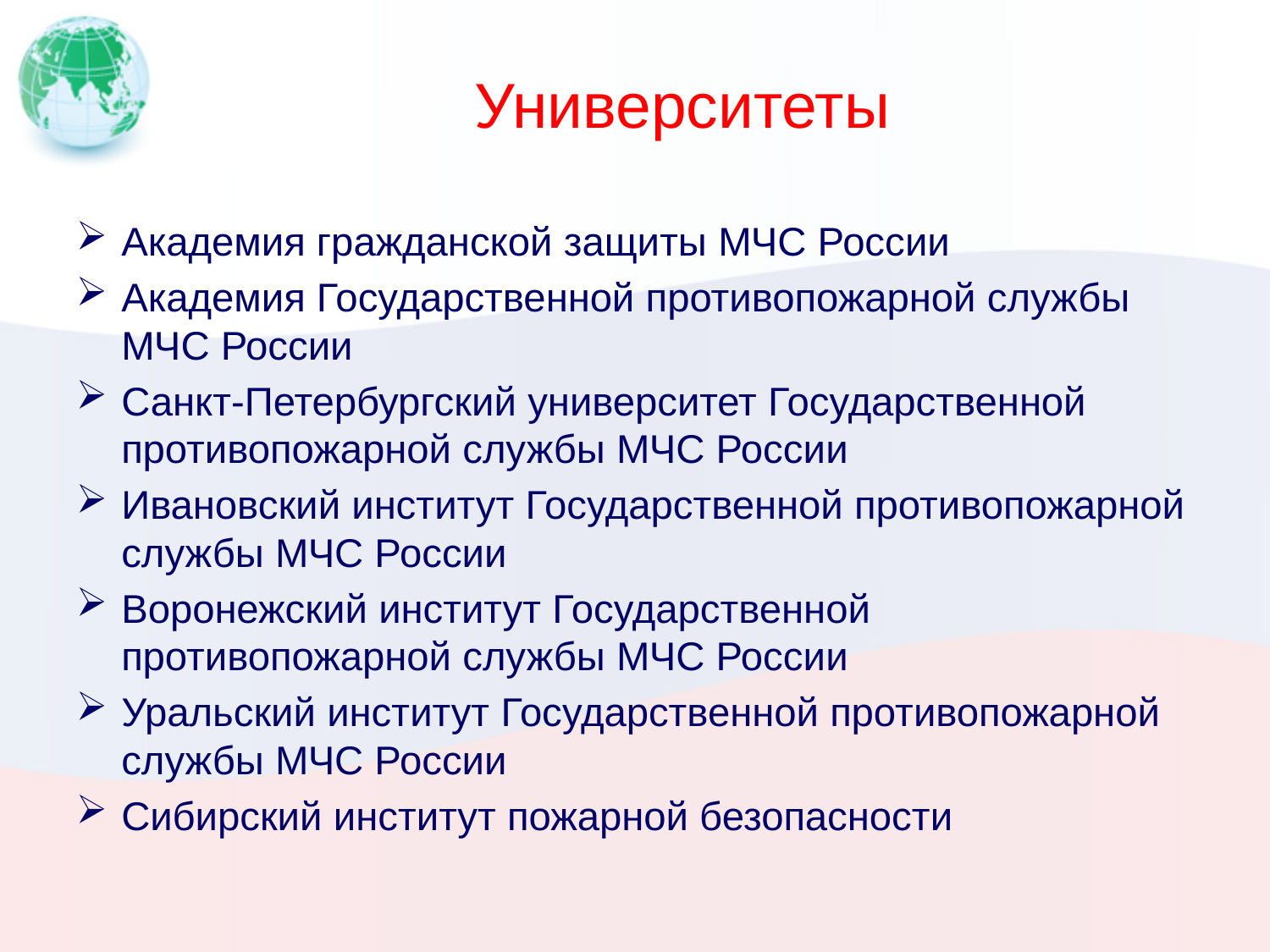

# Университеты
Академия гражданской защиты МЧС России
Академия Государственной противопожарной службы МЧС России
Санкт-Петербургский университет Государственной противопожарной службы МЧС России
Ивановский институт Государственной противопожарной службы МЧС России
Воронежский институт Государственной противопожарной службы МЧС России
Уральский институт Государственной противопожарной службы МЧС России
Сибирский институт пожарной безопасности